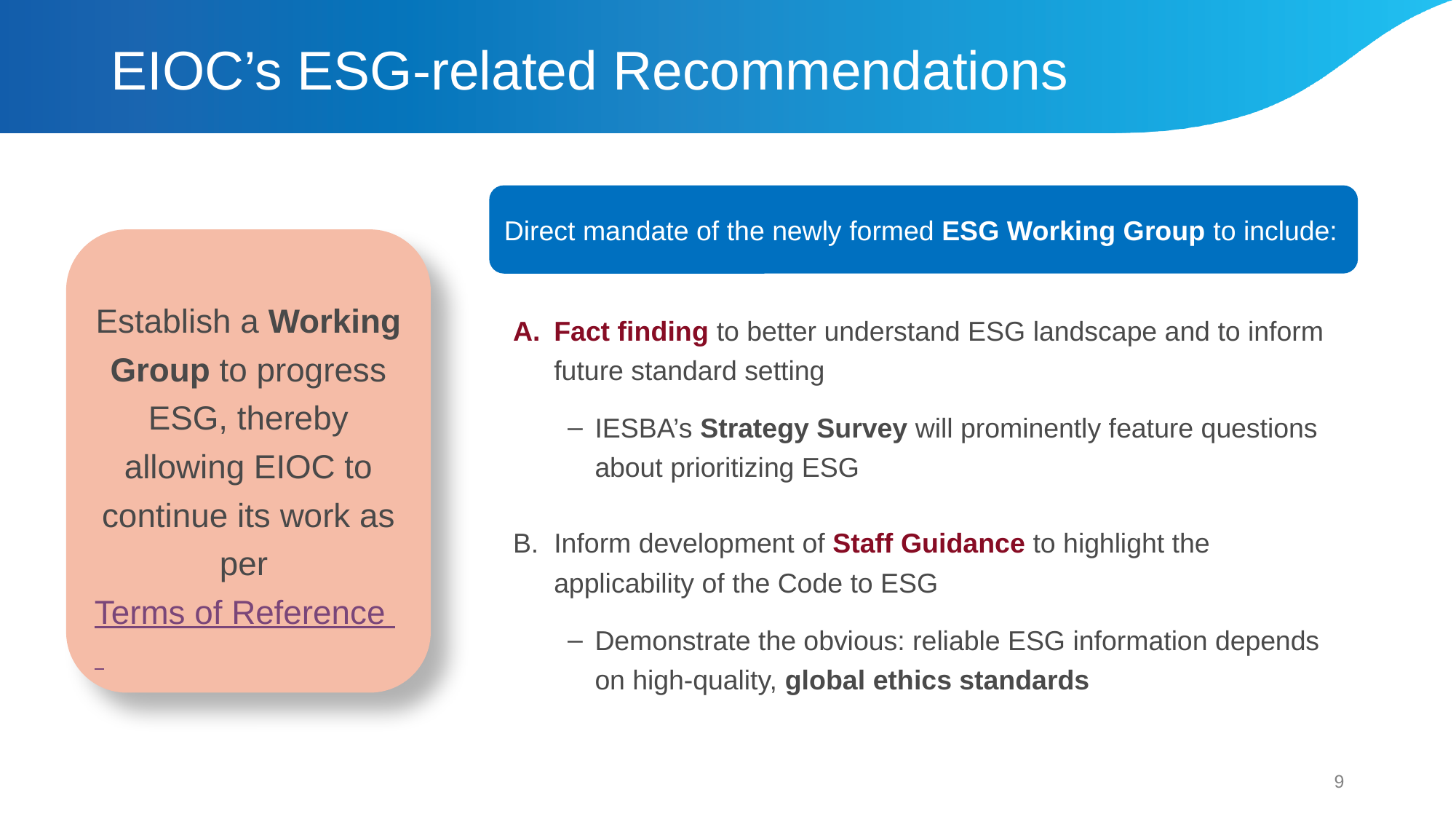

# EIOC’s ESG-related Recommendations
Direct mandate of the newly formed ESG Working Group to include:
Establish a Working Group to progress ESG, thereby allowing EIOC to continue its work as per Terms of Reference
Fact finding to better understand ESG landscape and to inform future standard setting
IESBA’s Strategy Survey will prominently feature questions about prioritizing ESG
Inform development of Staff Guidance to highlight the applicability of the Code to ESG
Demonstrate the obvious: reliable ESG information depends on high-quality, global ethics standards

9